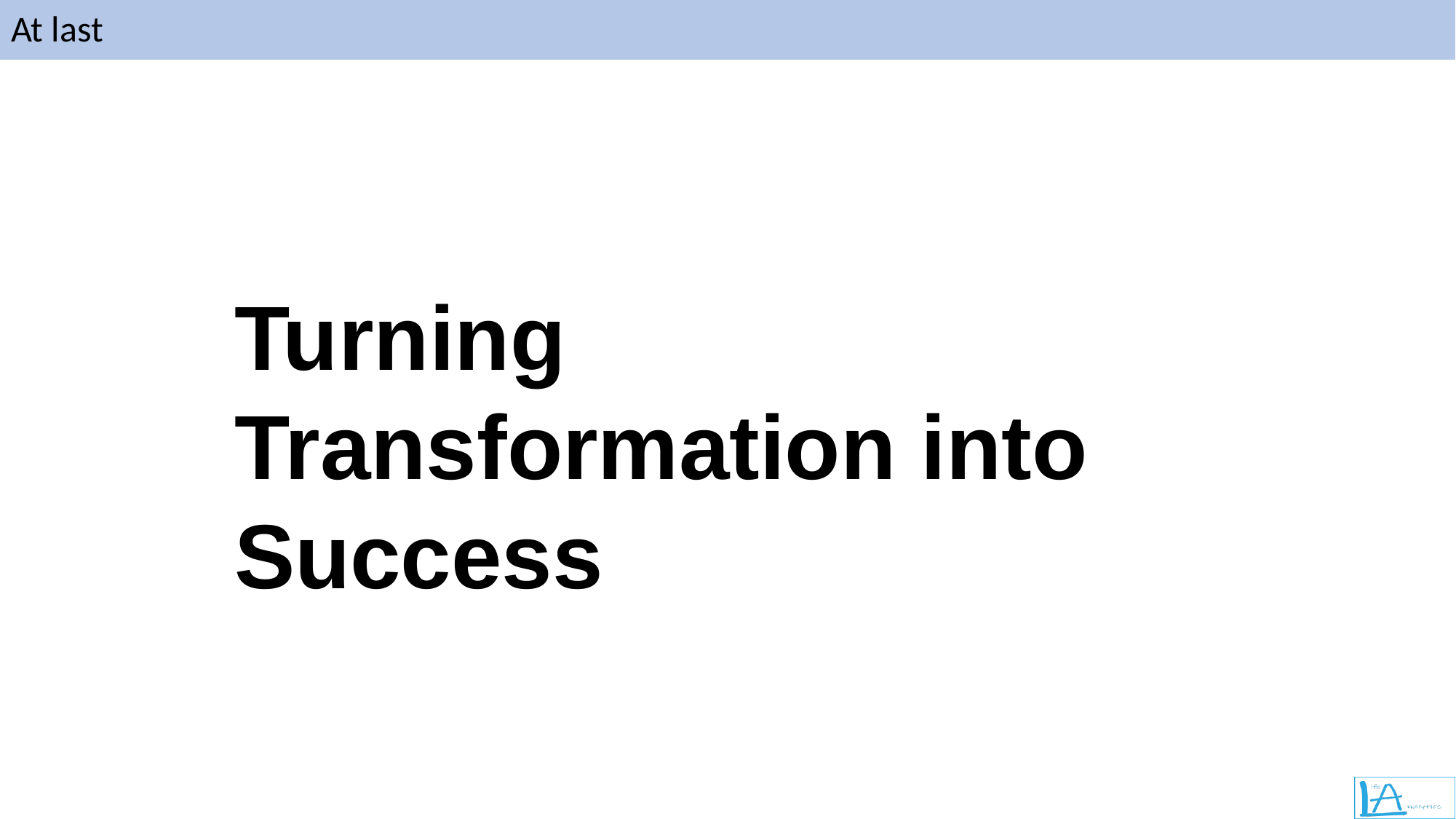

# At last
Turning Transformation into Success